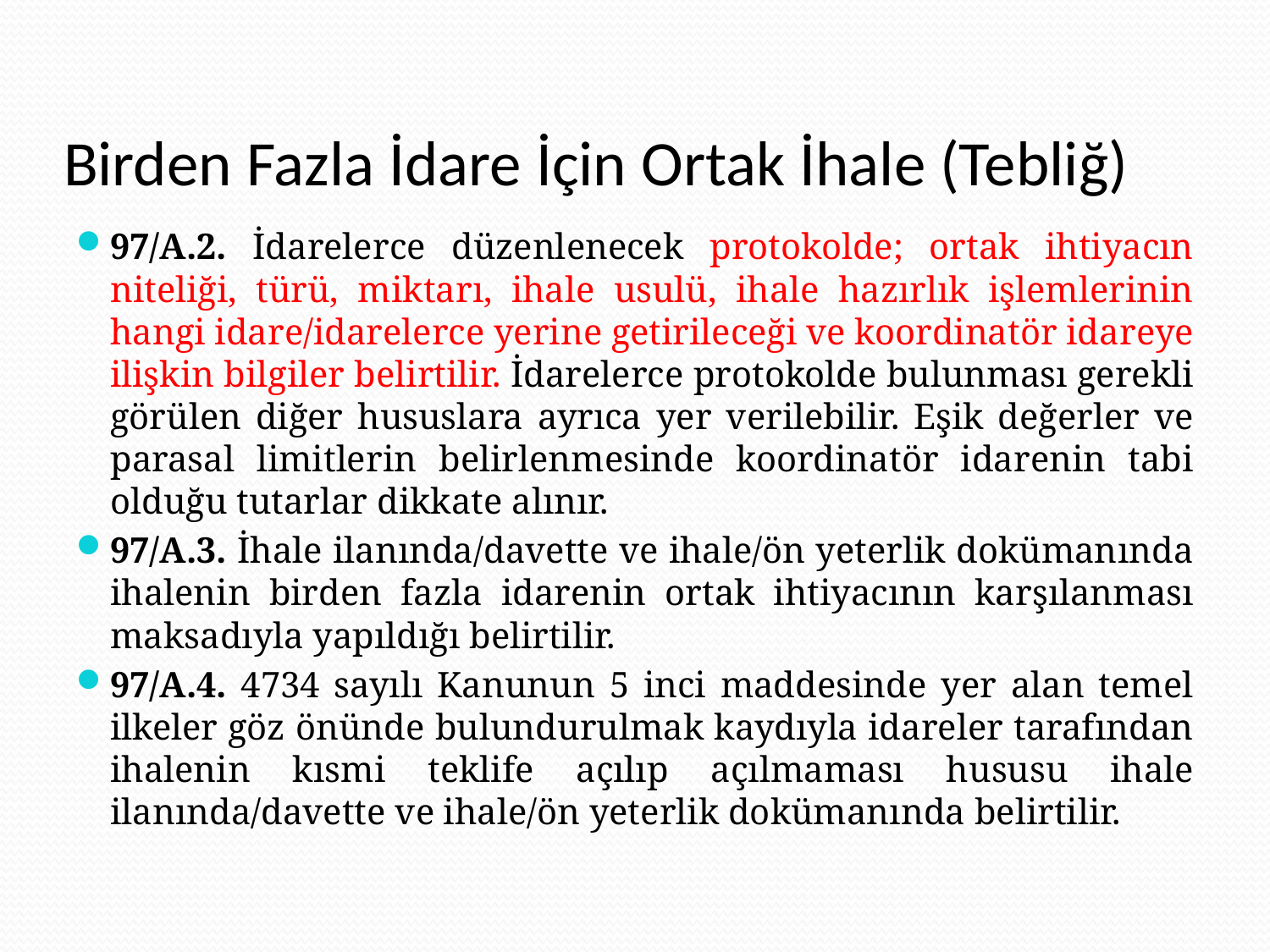

# Birden Fazla İdare İçin Ortak İhale (Tebliğ)
97/A.2. İdarelerce düzenlenecek protokolde; ortak ihtiyacın niteliği, türü, miktarı, ihale usulü, ihale hazırlık işlemlerinin hangi idare/idarelerce yerine getirileceği ve koordinatör idareye ilişkin bilgiler belirtilir. İdarelerce protokolde bulunması gerekli görülen diğer hususlara ayrıca yer verilebilir. Eşik değerler ve parasal limitlerin belirlenmesinde koordinatör idarenin tabi olduğu tutarlar dikkate alınır.
97/A.3. İhale ilanında/davette ve ihale/ön yeterlik dokümanında ihalenin birden fazla idarenin ortak ihtiyacının karşılanması maksadıyla yapıldığı belirtilir.
97/A.4. 4734 sayılı Kanunun 5 inci maddesinde yer alan temel ilkeler göz önünde bulundurulmak kaydıyla idareler tarafından ihalenin kısmi teklife açılıp açılmaması hususu ihale ilanında/davette ve ihale/ön yeterlik dokümanında belirtilir.